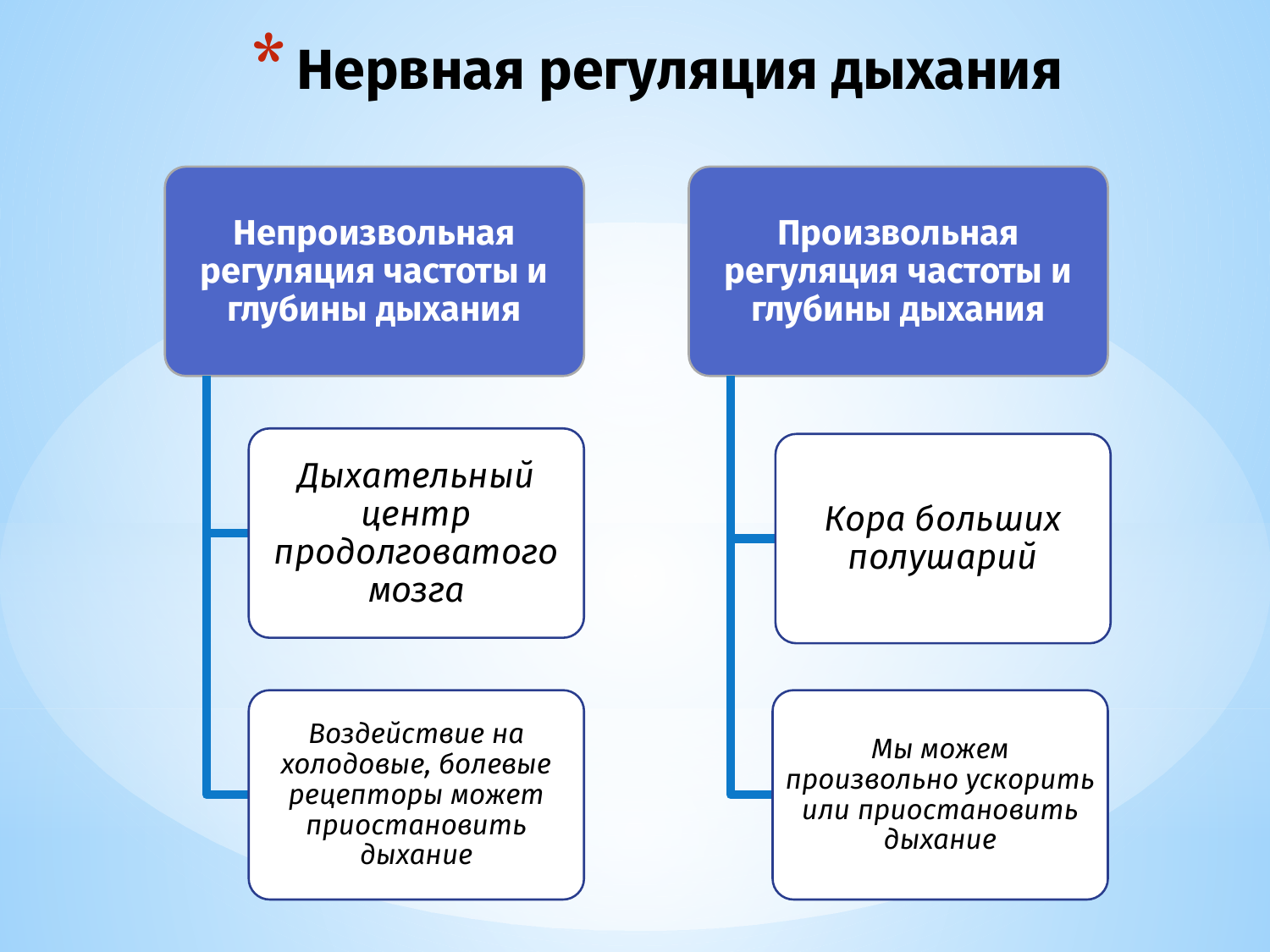

# Нервная регуляция дыхания
Непроизвольная регуляция частоты и глубины дыхания
Произвольная регуляция частоты и глубины дыхания

Дыхательный центр продолговатого мозга
Кора больших полушарий
Воздействие на холодовые, болевые рецепторы может приостановить дыхание
Мы можем произвольно ускорить или приостановить дыхание